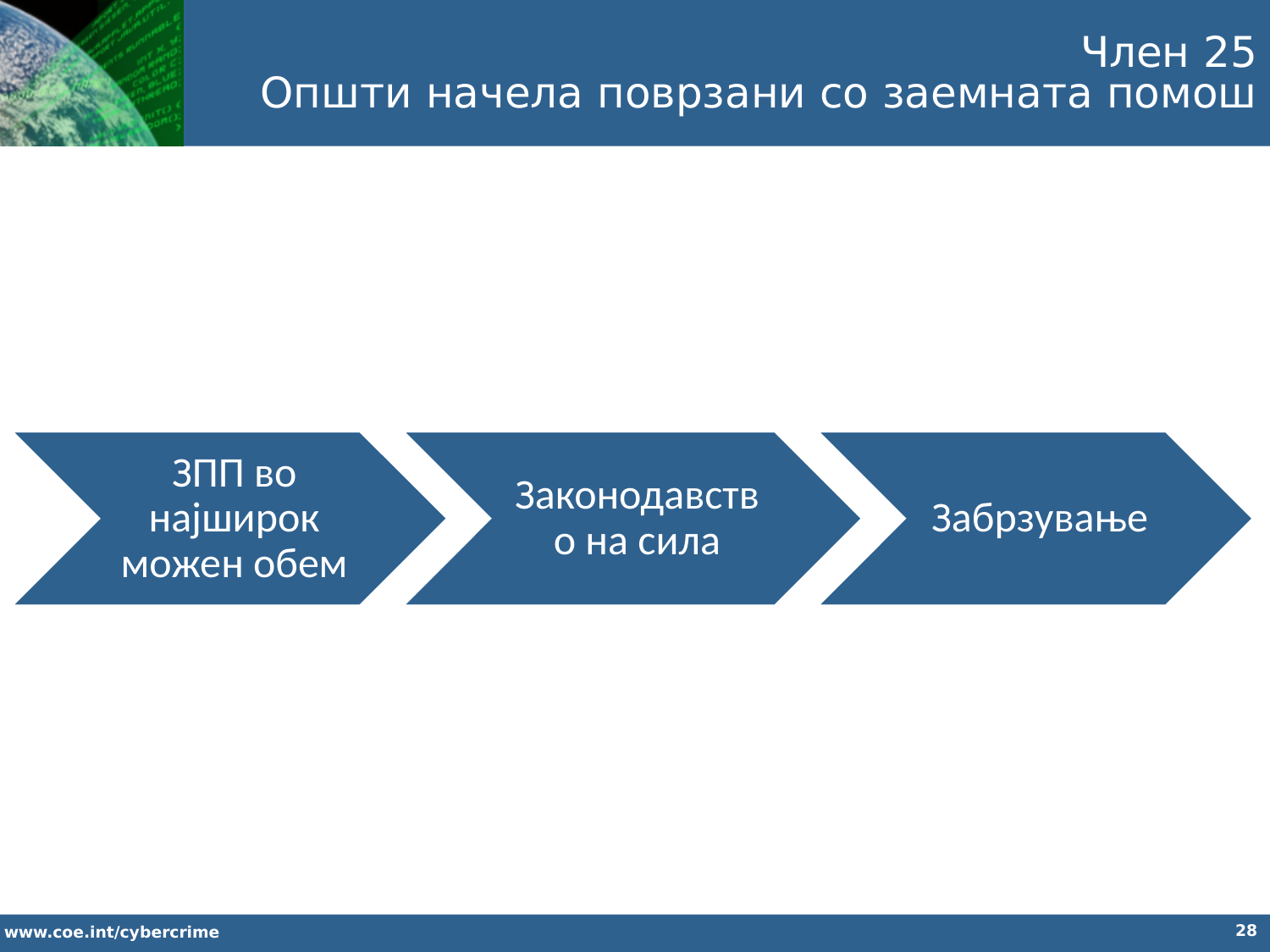

Член 25
Општи начела поврзани со заемната помош
ЗПП во најширок можен обем
Законодавство на сила
Забрзување
28